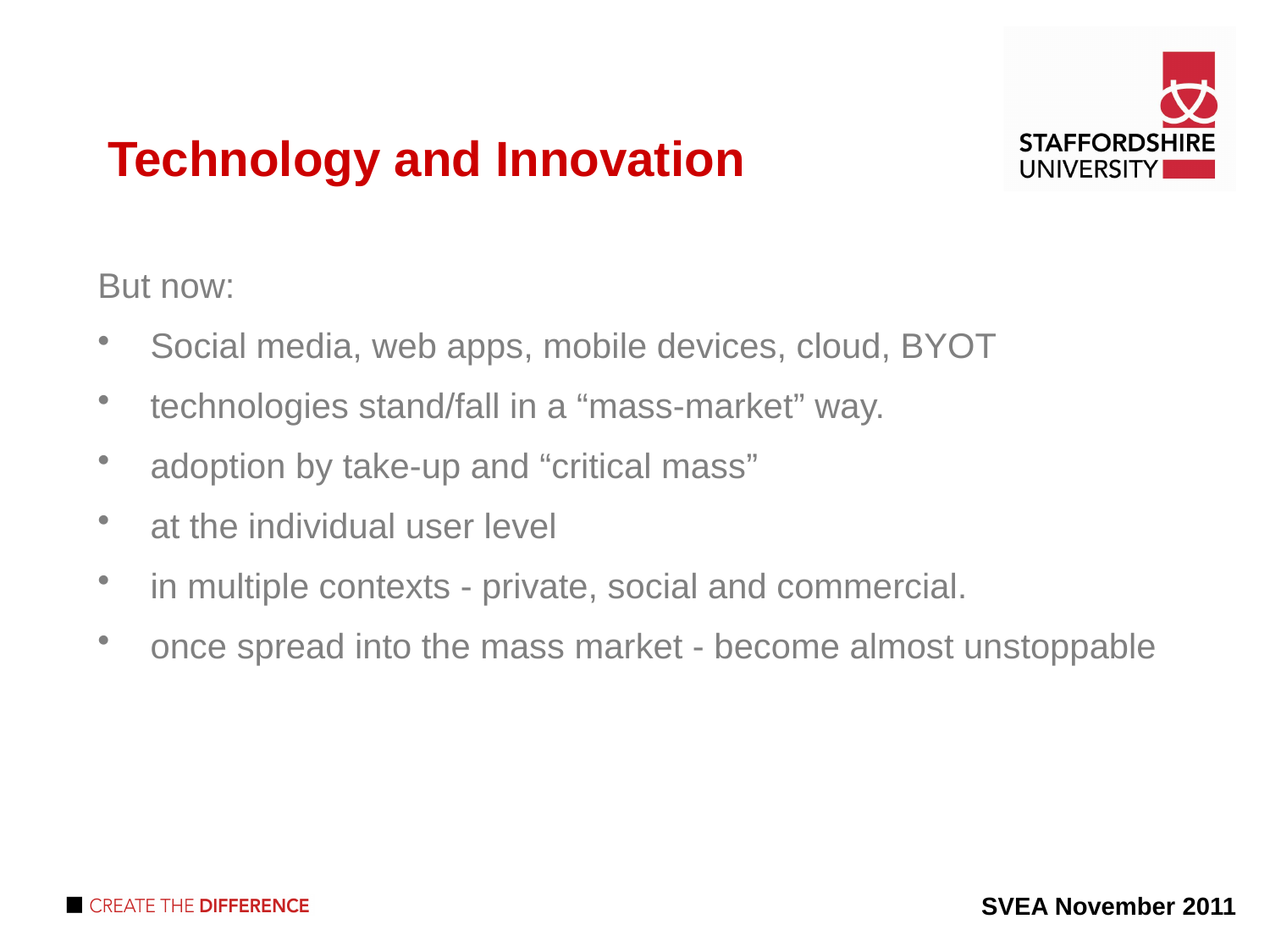

Technology and Innovation

But now:
Social media, web apps, mobile devices, cloud, BYOT
technologies stand/fall in a “mass-market” way.
adoption by take-up and “critical mass”
at the individual user level
in multiple contexts - private, social and commercial.
once spread into the mass market - become almost unstoppable
SVEA November 2011